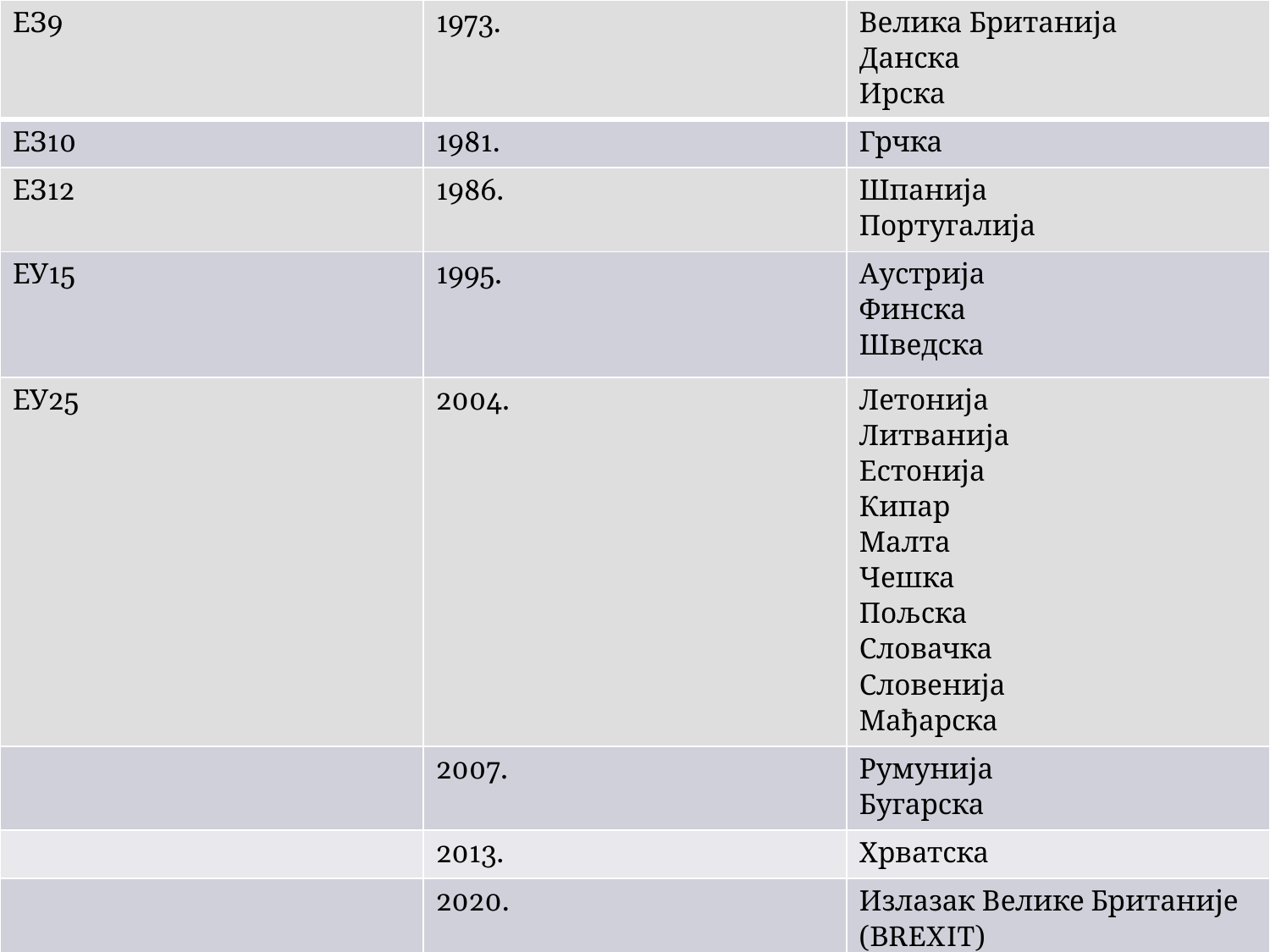

| ЕЗ9 | 1973. | Велика Британија Данска Ирска |
| --- | --- | --- |
| ЕЗ10 | 1981. | Грчка |
| ЕЗ12 | 1986. | Шпанија Португалија |
| ЕУ15 | 1995. | Аустрија Финска Шведска |
| ЕУ25 | 2004. | Летонија Литванија Естонија Кипар Малта Чешка Пољска Словачка Словенија Мађарска |
|  | 2007. | Румунија Бугарска |
|  | 2013. | Хрватска |
|  | 2020. | Излазак Велике Британије (BREXIT) |
#